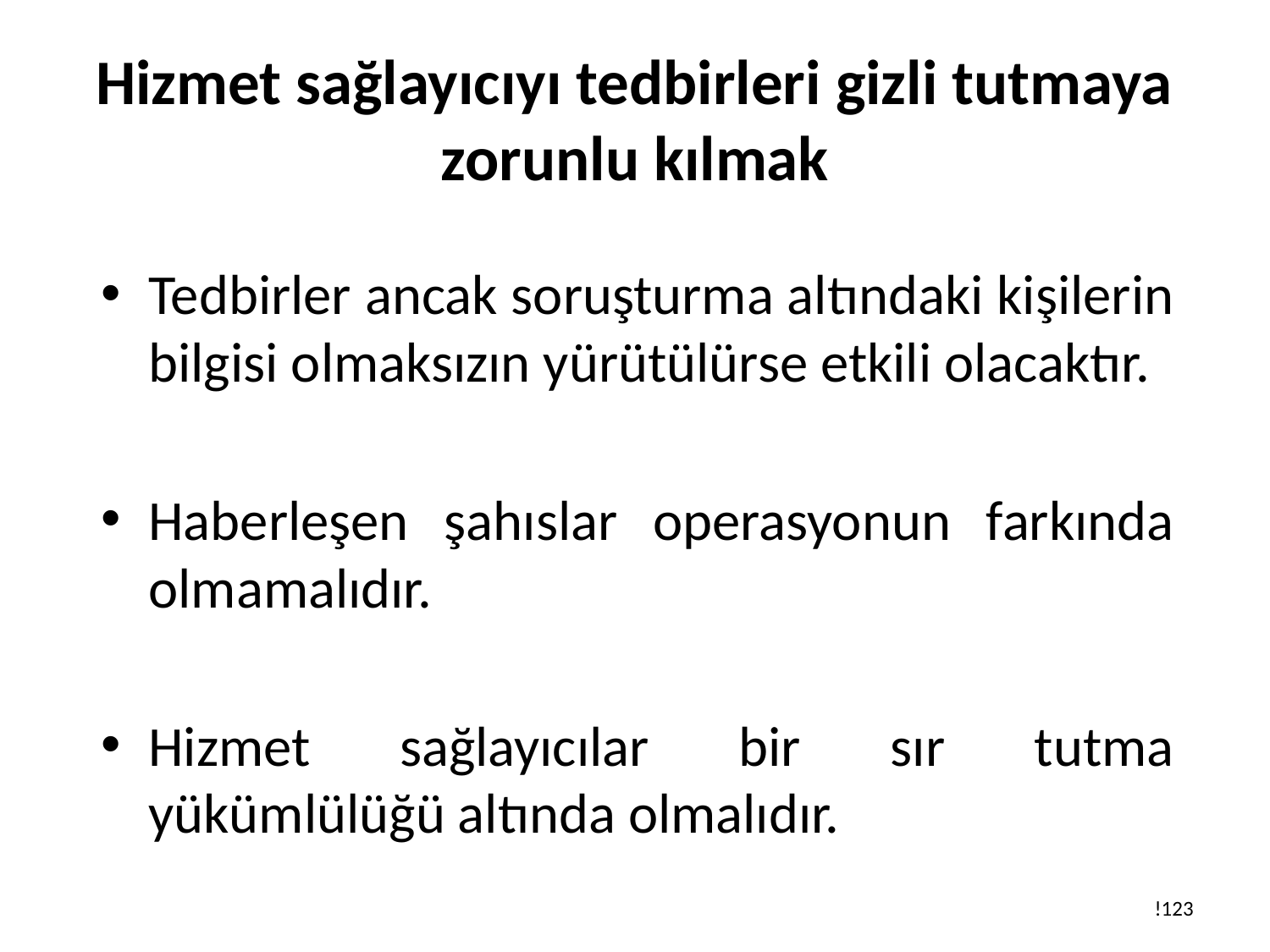

# Hizmet sağlayıcıyı tedbirleri gizli tutmaya zorunlu kılmak
Tedbirler ancak soruşturma altındaki kişilerin bilgisi olmaksızın yürütülürse etkili olacaktır.

Haberleşen şahıslar operasyonun farkında olmamalıdır.

Hizmet sağlayıcılar bir sır tutma yükümlülüğü altında olmalıdır.
!123